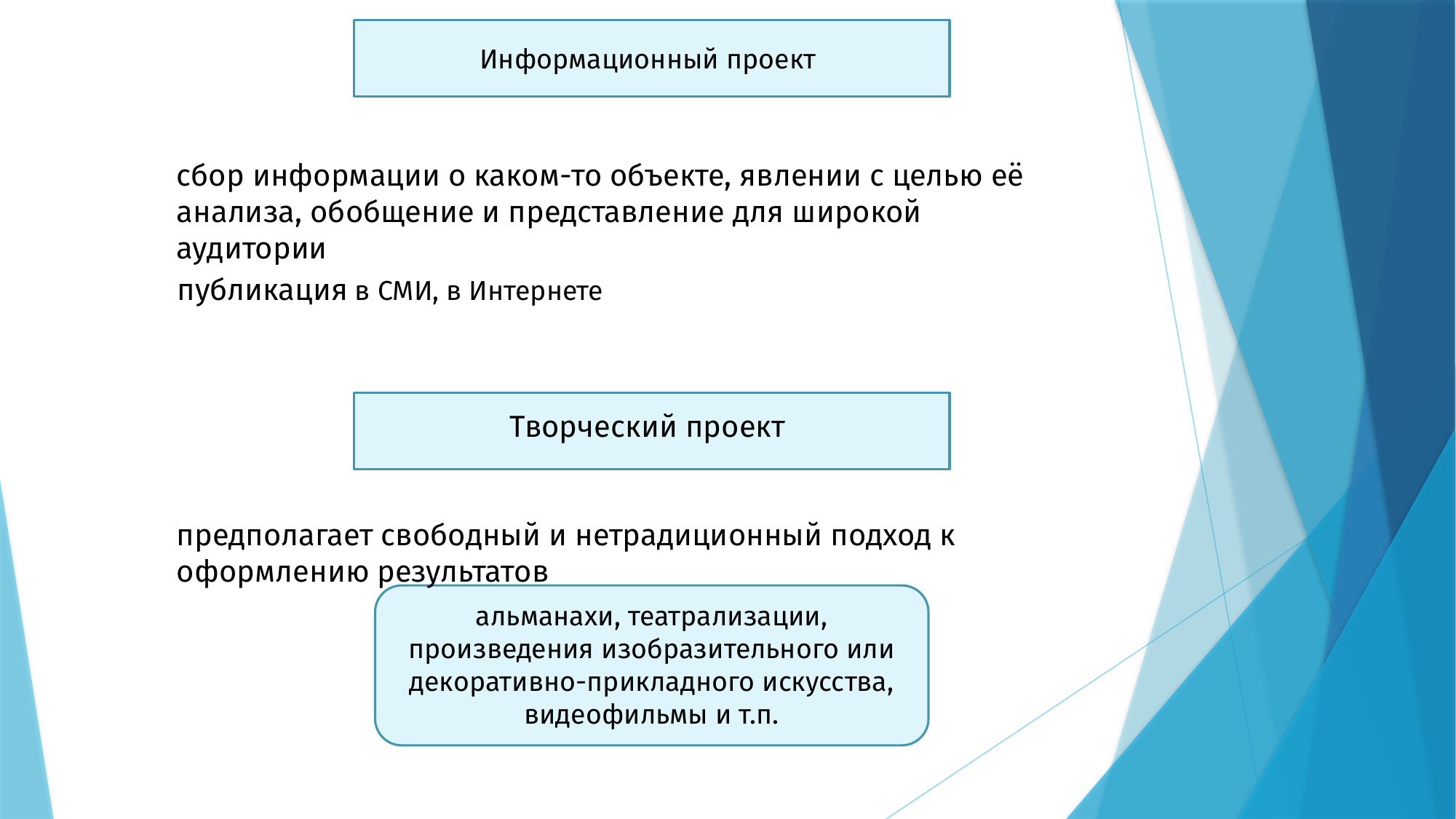

Информационный проект
сбор информации о каком-то объекте, явлении с целью её анализа, обобщение и представление для широкой аудитории
публикация в СМИ, в Интернете

Творческий проект
предполагает свободный и нетрадиционный подход к оформлению результатов

альманахи, театрализации, произведения изобразительного или декоративно-прикладного искусства, видеофильмы и т.п.